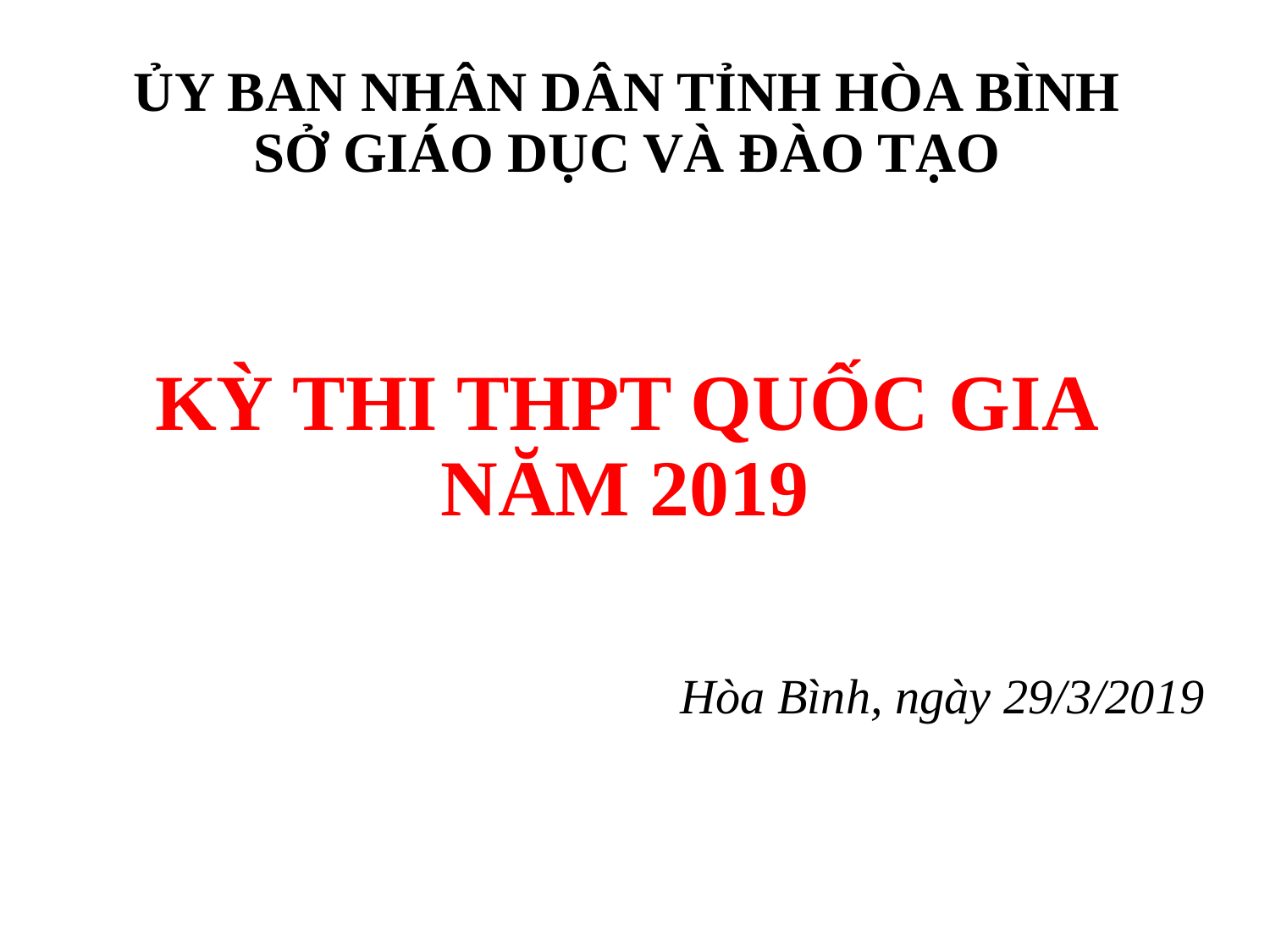

ỦY BAN NHÂN DÂN TỈNH HÒA BÌNH
SỞ GIÁO DỤC VÀ ĐÀO TẠO
# KỲ THI THPT QUỐC GIA NĂM 2019

Hòa Bình, ngày 29/3/2019